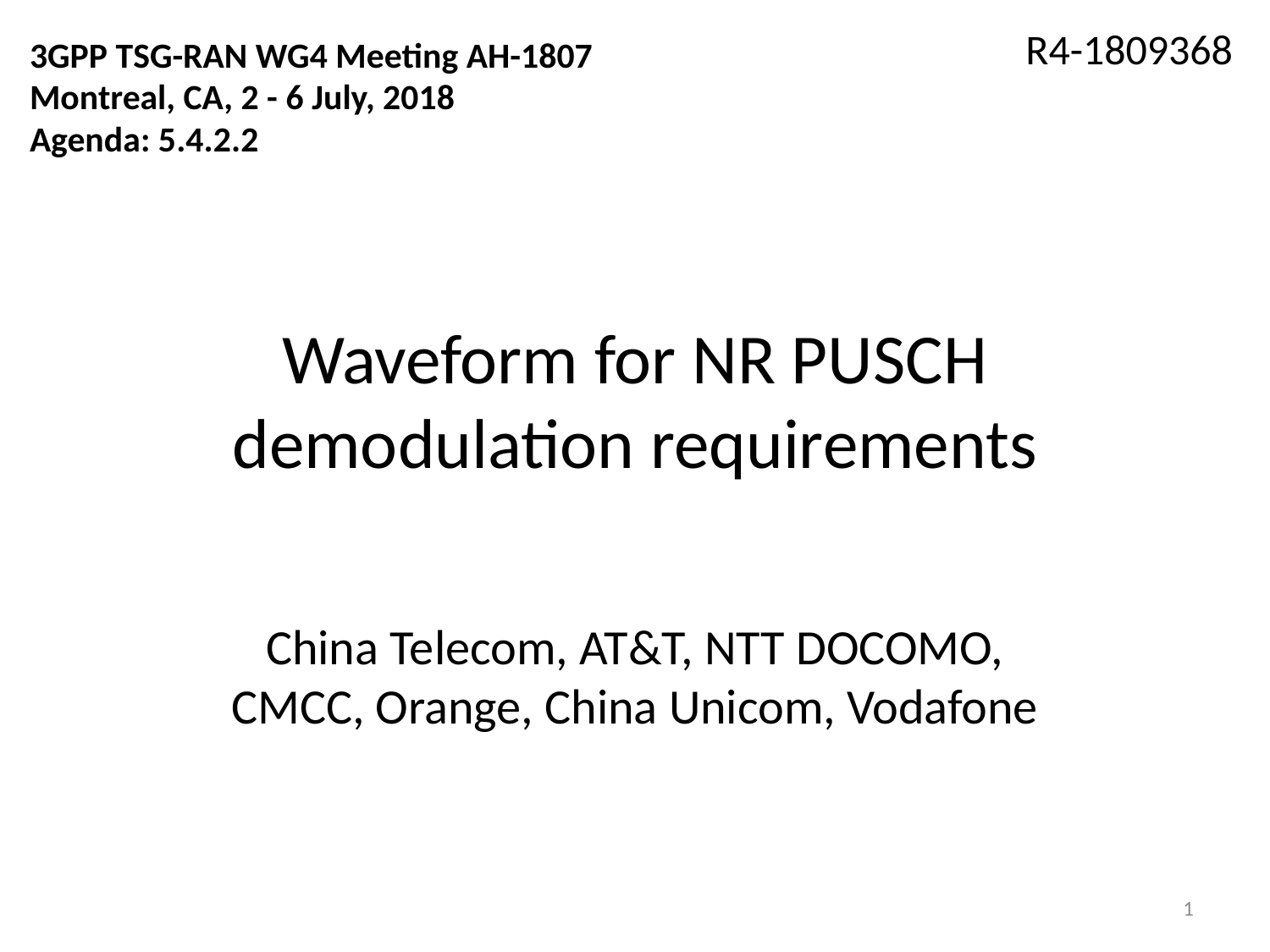

R4-1809368
3GPP TSG-RAN WG4 Meeting AH-1807
Montreal, CA, 2 - 6 July, 2018
Agenda: 5.4.2.2
Waveform for NR PUSCH demodulation requirements
China Telecom, AT&T, NTT DOCOMO, CMCC, Orange, China Unicom, Vodafone
1